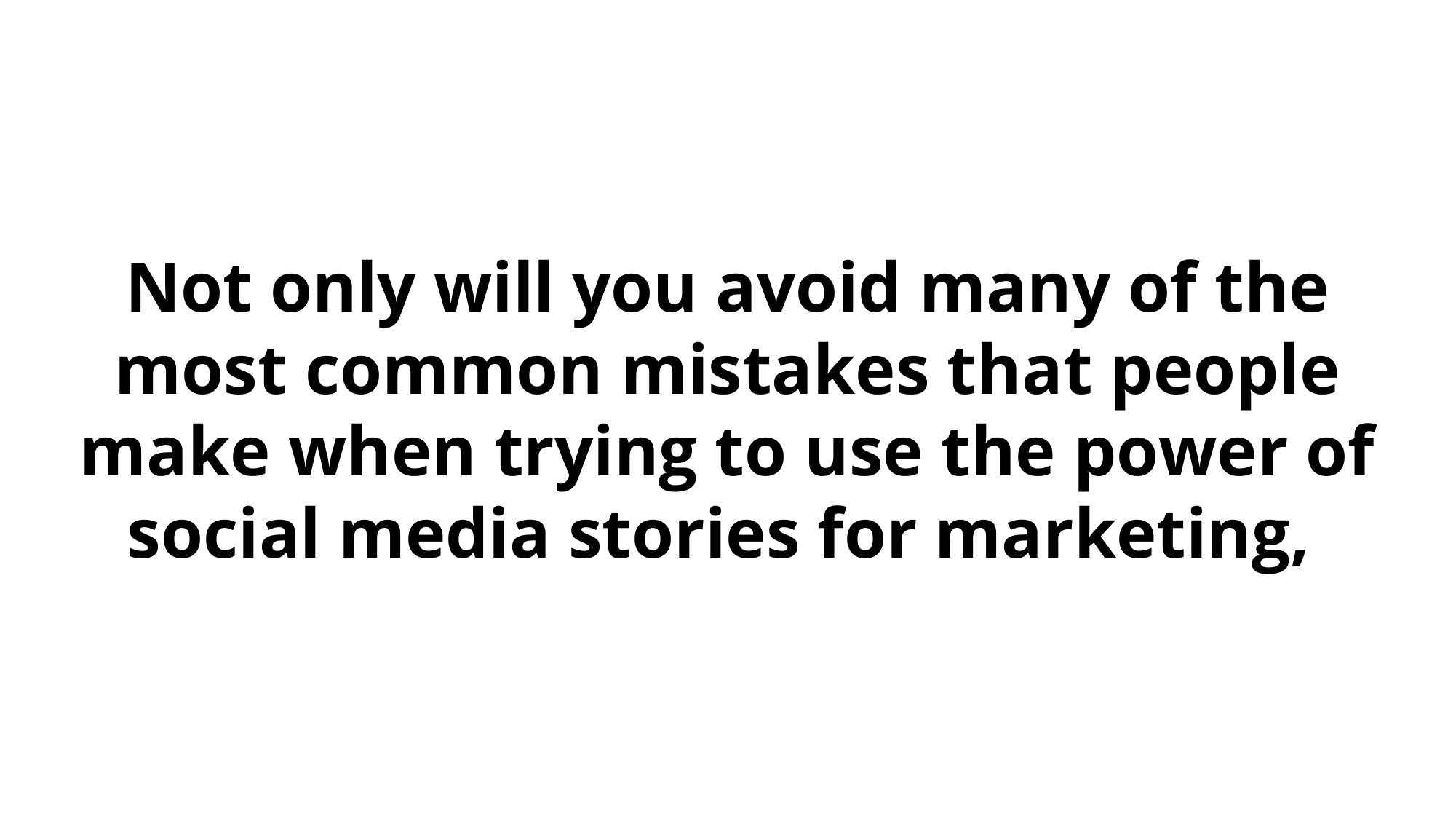

Not only will you avoid many of the most common mistakes that people make when trying to use the power of social media stories for marketing,